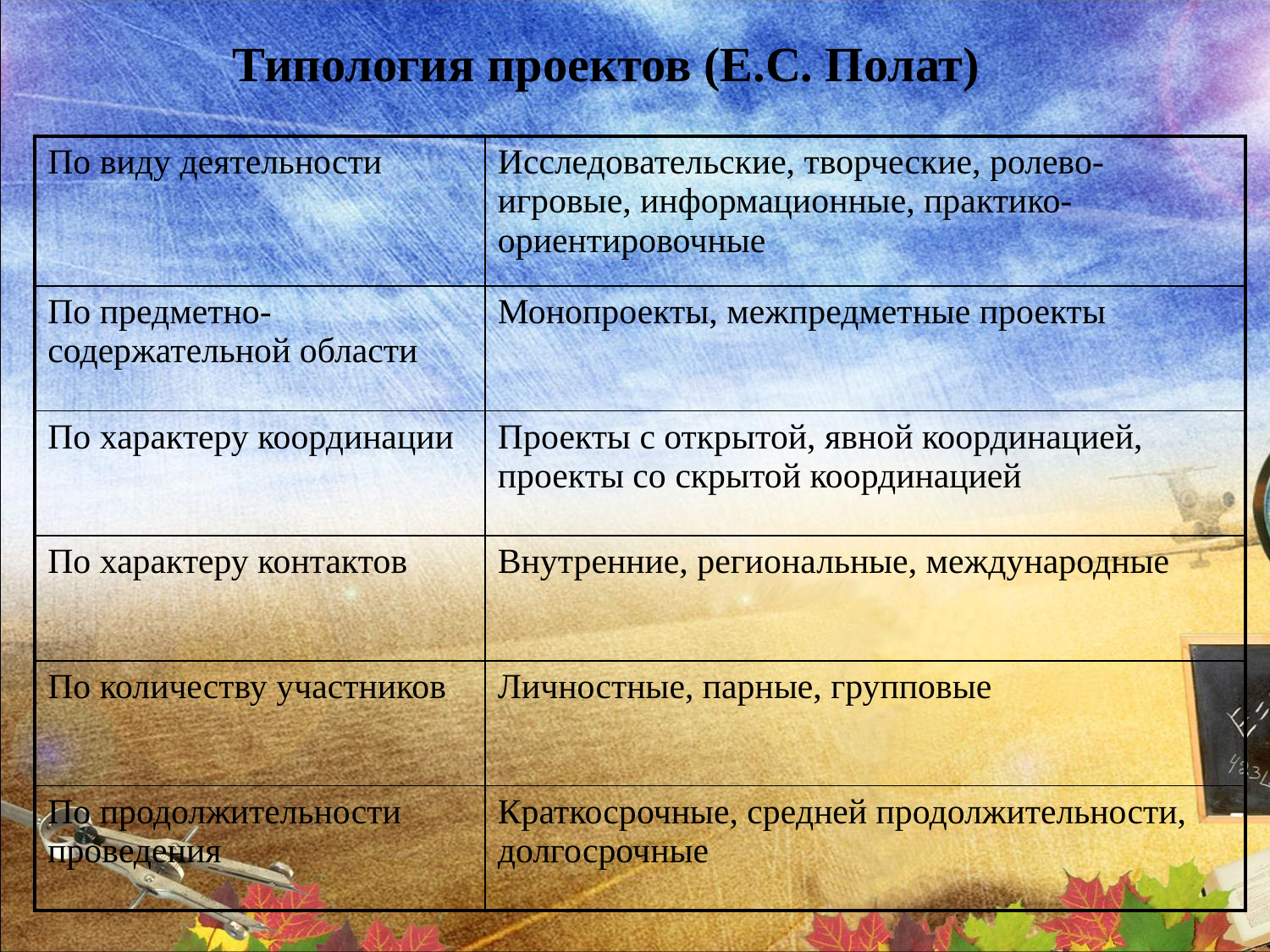

Типология проектов (Е.С. Полат)
| По виду деятельности | Исследовательские, творческие, ролево-игровые, информационные, практико-ориентировочные |
| --- | --- |
| По предметно-содержательной области | Монопроекты, межпредметные проекты |
| По характеру координации | Проекты с открытой, явной координацией, проекты со скрытой координацией |
| По характеру контактов | Внутренние, региональные, международные |
| По количеству участников | Личностные, парные, групповые |
| По продолжительности проведения | Краткосрочные, средней продолжительности, долгосрочные |